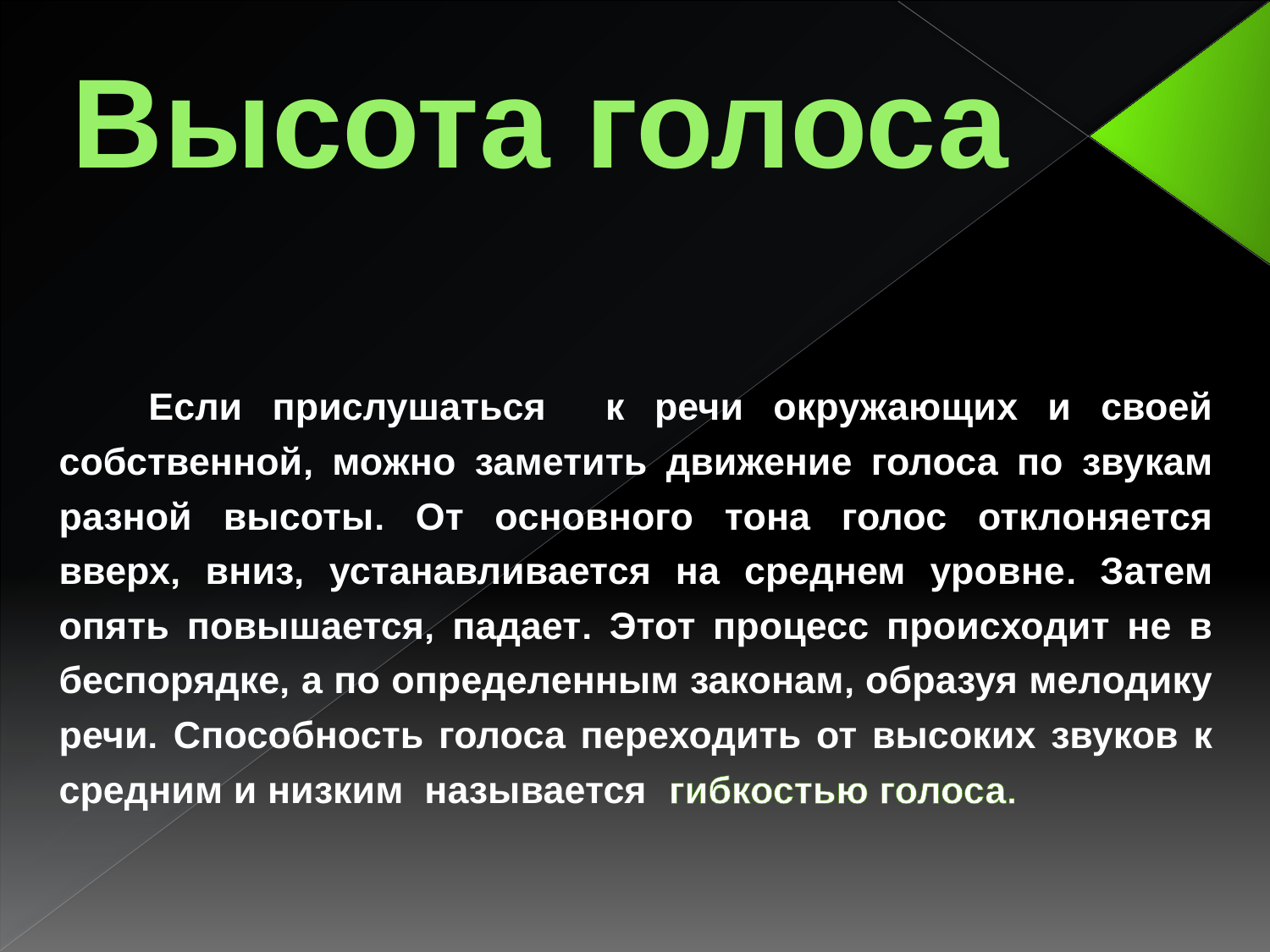

# Высота голоса
   Если прислушаться  к речи окружающих и своей собственной, можно заметить движение голоса по звукам разной высоты. От основного тона голос отклоняется вверх, вниз, устанавливается на среднем уровне. Затем опять повышается, падает. Этот процесс происходит не в беспорядке, а по определенным законам, образуя мелодику речи. Способность голоса переходить от высоких звуков к средним и низким  называется  гибкостью голоса.